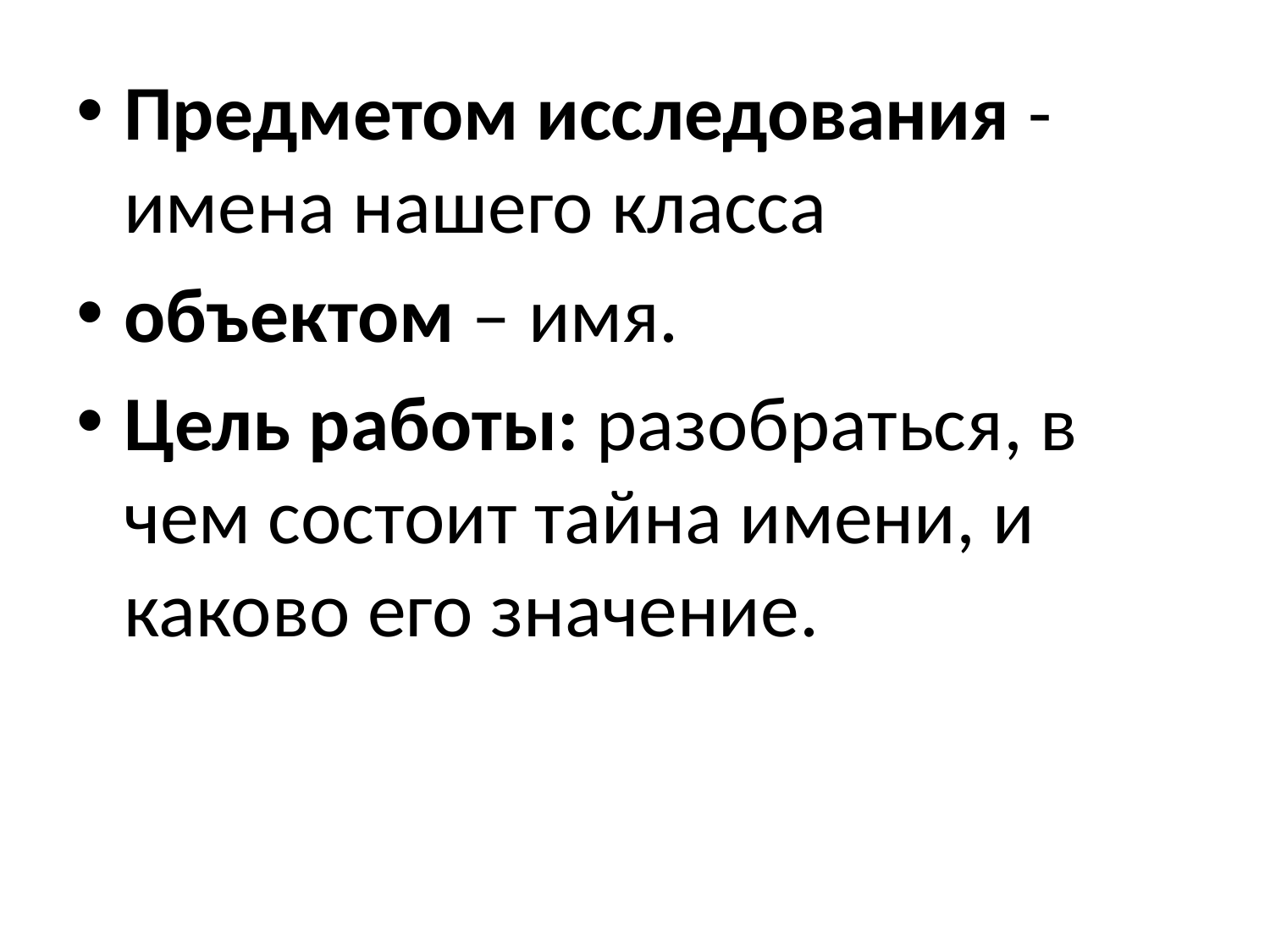

#
Предметом исследования -имена нашего класса
объектом – имя.
Цель работы: разобраться, в чем состоит тайна имени, и каково его значение.